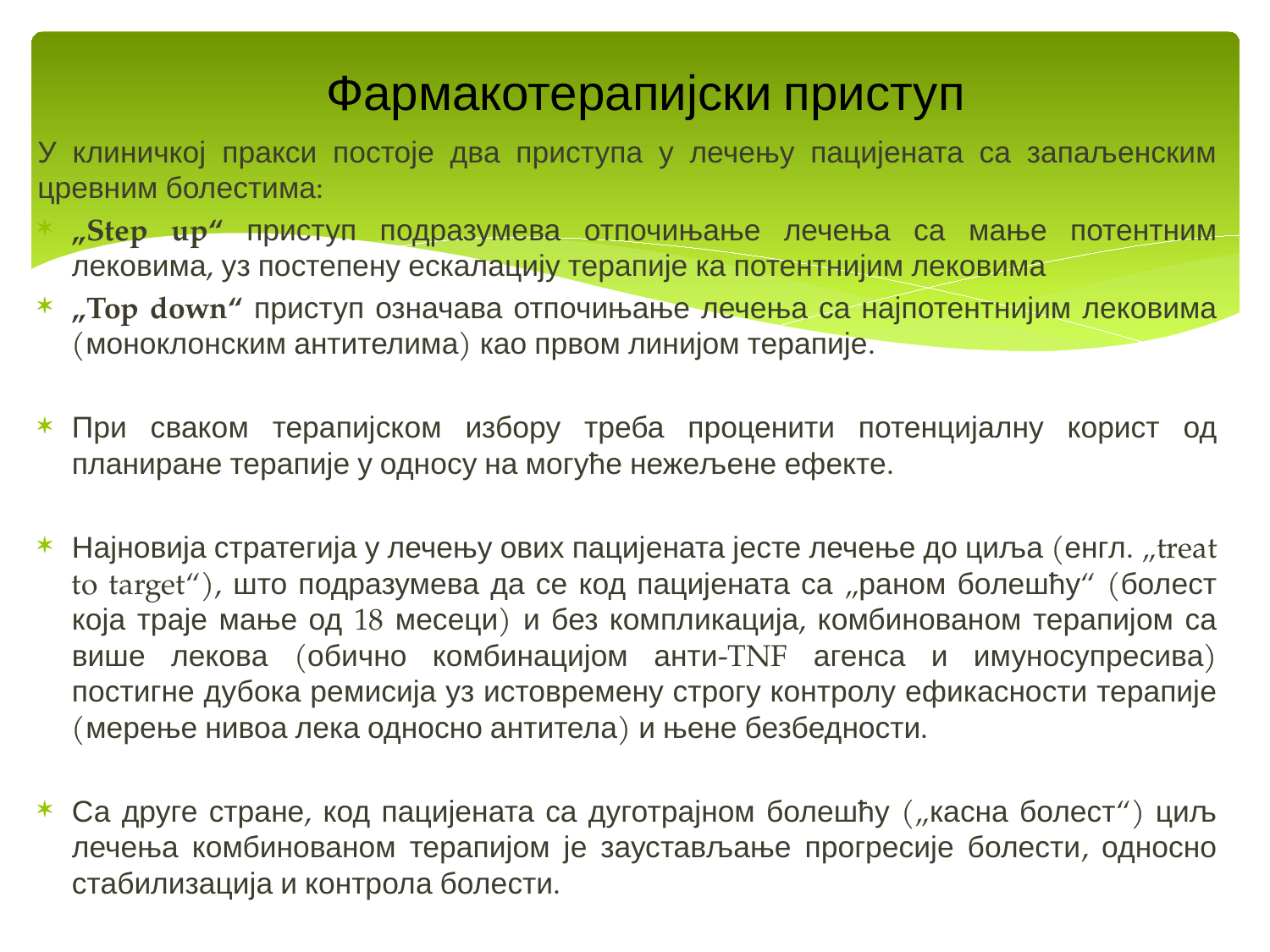

# Фармакотерапијски приступ
У клиничкој пракси постоје два приступа у лечењу пацијената са запаљенским цревним болестима:
„Step up“ приступ подразумева отпочињање лечења са мање потентним лековима, уз постепену ескалацију терапије ка потентнијим лековима
„Top down“ приступ означава отпочињање лечења са најпотентнијим лековима (моноклонским антителима) као првом линијом терапије.

При сваком терапијском избору треба проценити потенцијалну корист од планиране терапије у односу на могуће нежељене ефекте.

Најновија стратегија у лечењу ових пацијената јесте лечење до циља (енгл. „treat to target“), што подразумева да се код пацијената са „раном болешћу“ (болест која траје мање од 18 месеци) и без компликација, комбинованом терапијом са више лекова (обично комбинацијом анти-TNF агенса и имуносупресива) постигне дубока ремисија уз истовремену строгу контролу ефикасности терапије (мерење нивоа лека односно антитела) и њене безбедности.

Са друге стране, код пацијената са дуготрајном болешћу („касна болест“) циљ лечења комбинованом терапијом је заустављање прогресије болести, односно стабилизација и контрола болести.